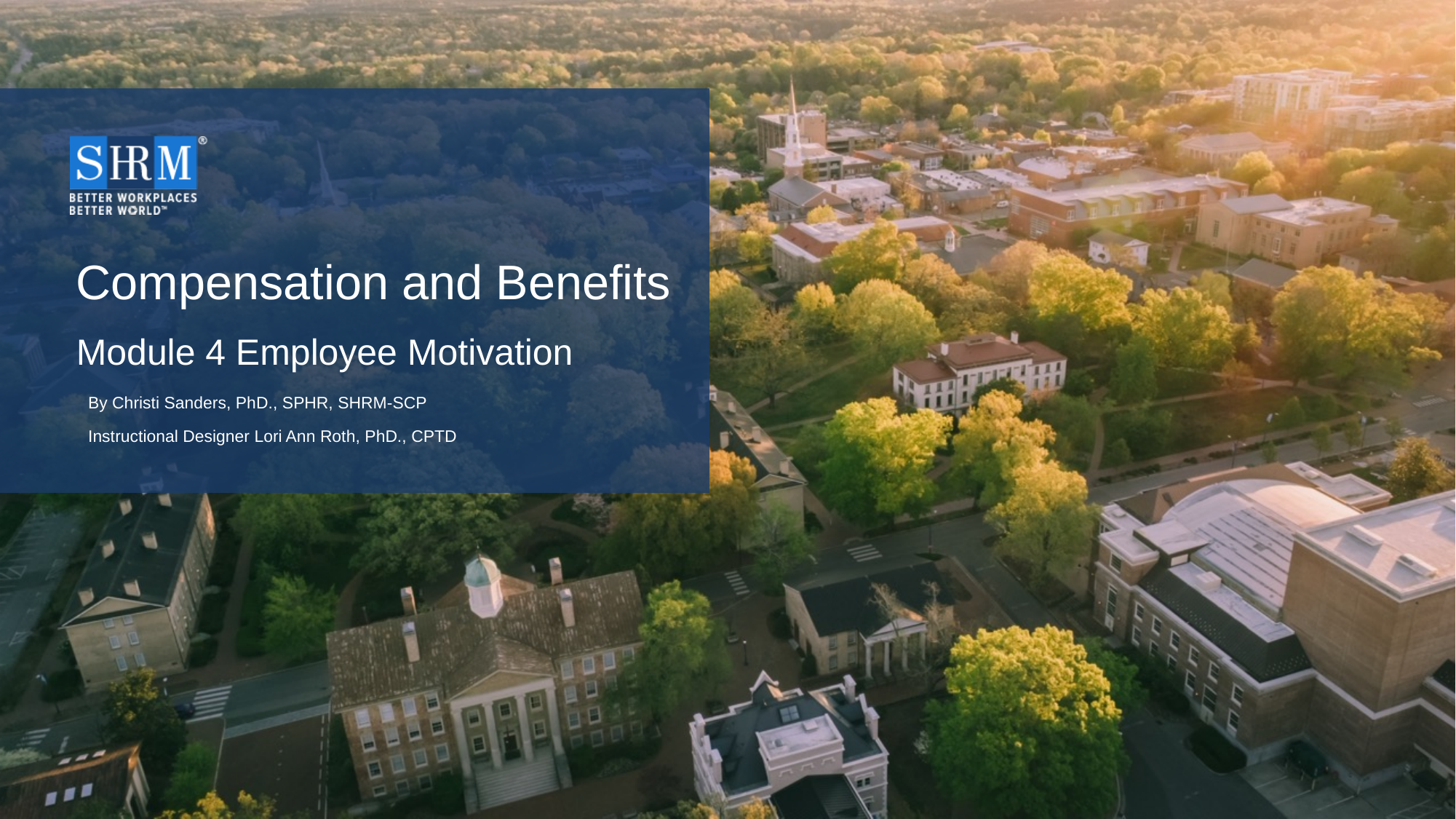

# Compensation and Benefits
Module 4 Employee Motivation
By Christi Sanders, PhD., SPHR, SHRM-SCP
Instructional Designer Lori Ann Roth, PhD., CPTD